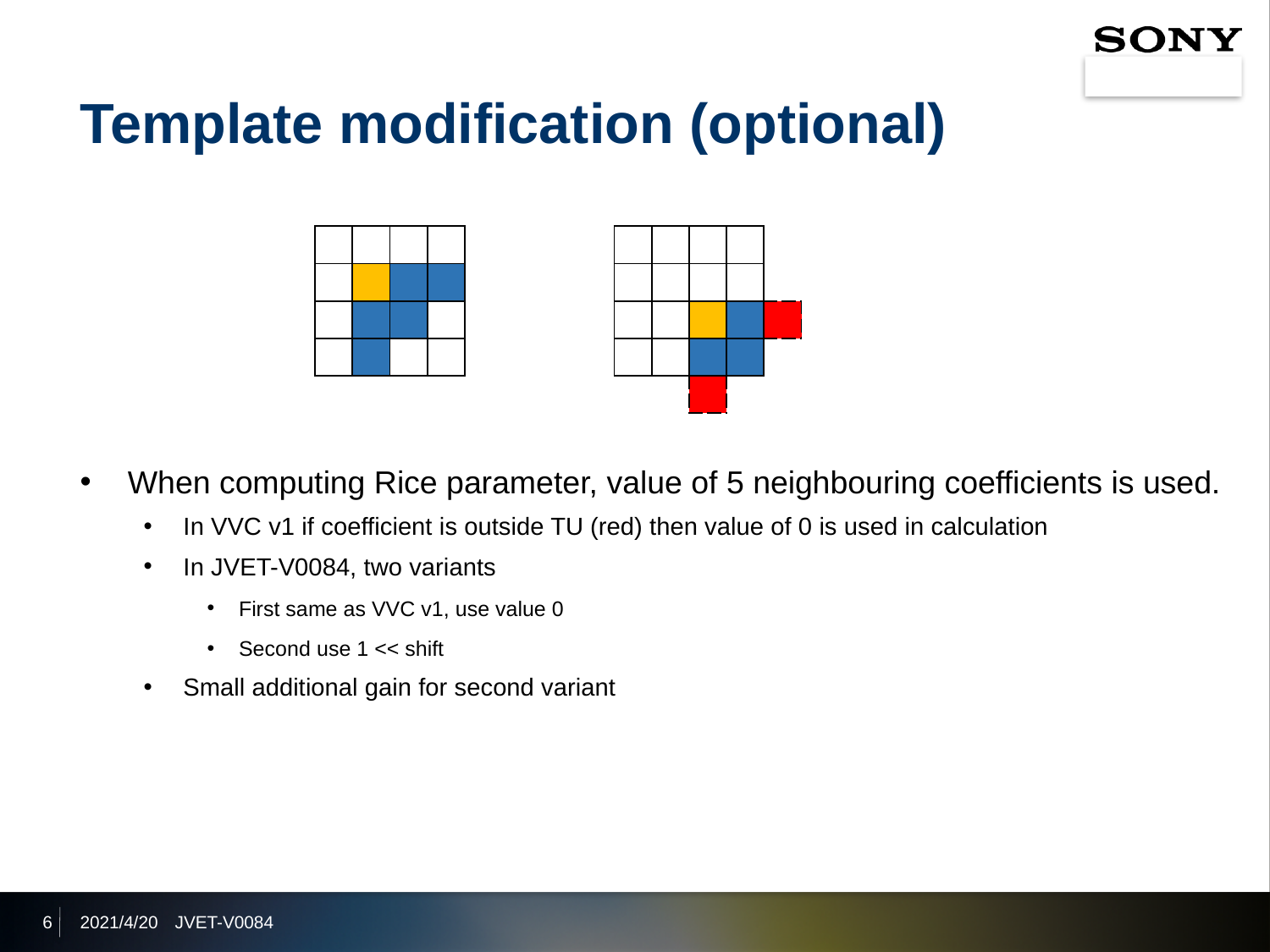

# Template modification (optional)

When computing Rice parameter, value of 5 neighbouring coefficients is used.
In VVC v1 if coefficient is outside TU (red) then value of 0 is used in calculation
In JVET-V0084, two variants
First same as VVC v1, use value 0
Second use 1 << shift
Small additional gain for second variant
|  |  |  |  |  |  |  |  |  |  |
| --- | --- | --- | --- | --- | --- | --- | --- | --- | --- |
|  |  |  |  |  |  |  |  |  |  |
|  |  |  |  |  |  |  |  |  |  |
|  |  |  |  |  |  |  |  |  |  |
|  |  |  |  |  |  |  |  |  |  |
6
2021/4/20
JVET-V0084